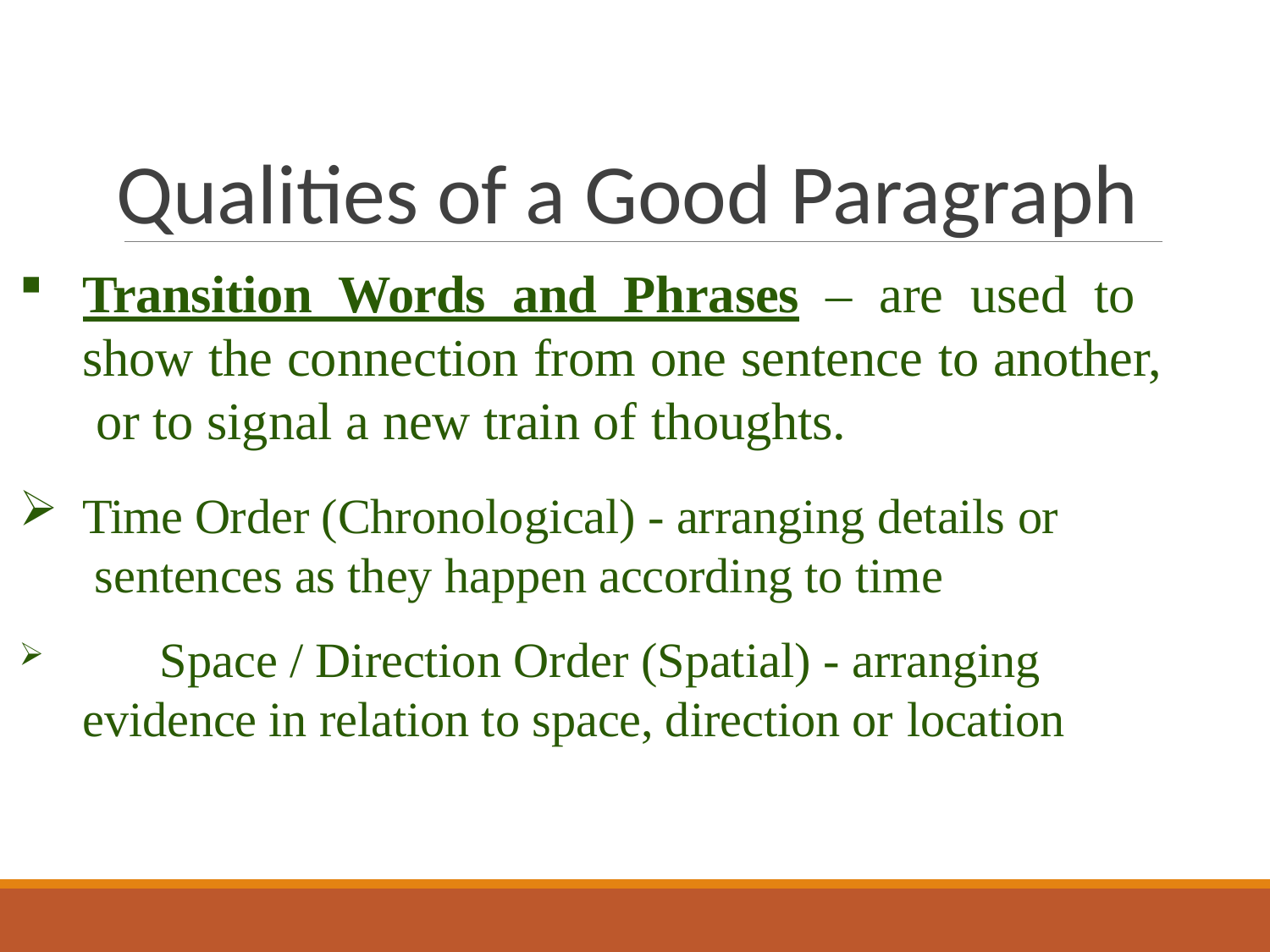

# Qualities of a Good Paragraph
Transition Words and Phrases – are used to  show the connection from one sentence to another,  or to signal a new train of thoughts.
Time Order (Chronological) - arranging details or  sentences as they happen according to time
	Space / Direction Order (Spatial) - arranging  evidence in relation to space, direction or location